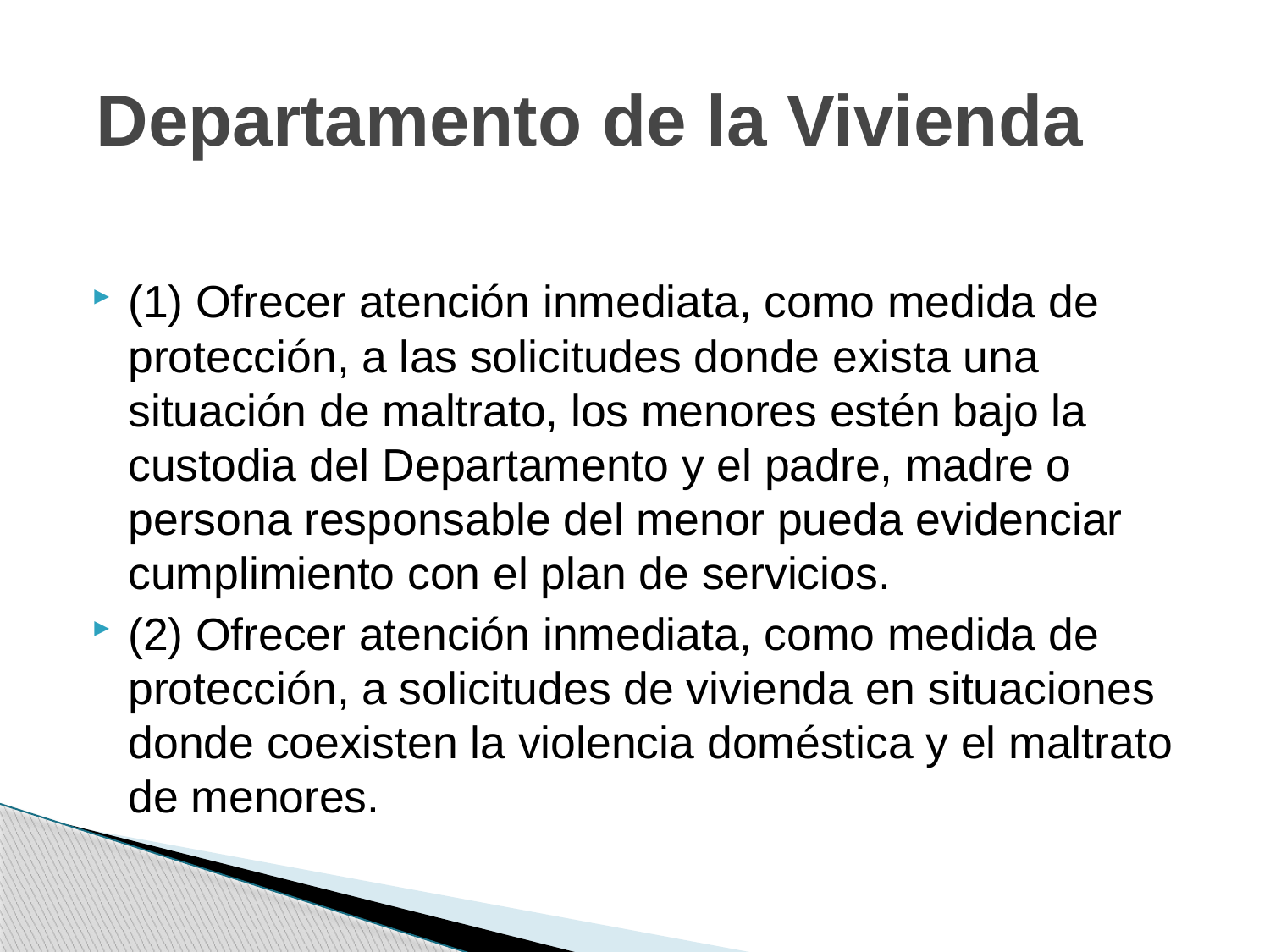

# Departamento de la Vivienda

(1) Ofrecer atención inmediata, como medida de protección, a las solicitudes donde exista una situación de maltrato, los menores estén bajo la custodia del Departamento y el padre, madre o persona responsable del menor pueda evidenciar cumplimiento con el plan de servicios.
(2) Ofrecer atención inmediata, como medida de protección, a solicitudes de vivienda en situaciones donde coexisten la violencia doméstica y el maltrato de menores.